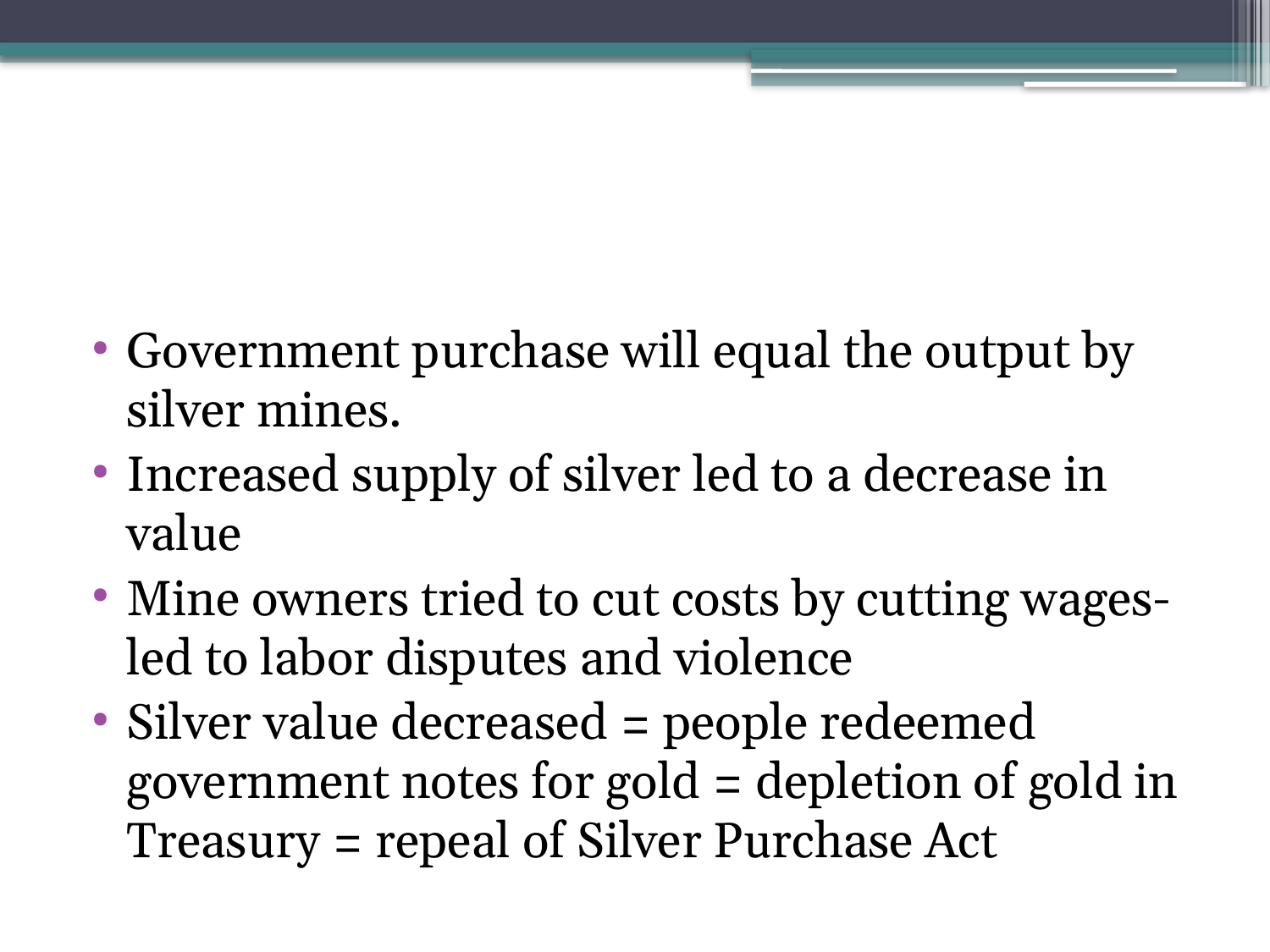

#
Government purchase will equal the output by silver mines.
Increased supply of silver led to a decrease in value
Mine owners tried to cut costs by cutting wages- led to labor disputes and violence
Silver value decreased = people redeemed government notes for gold = depletion of gold in Treasury = repeal of Silver Purchase Act